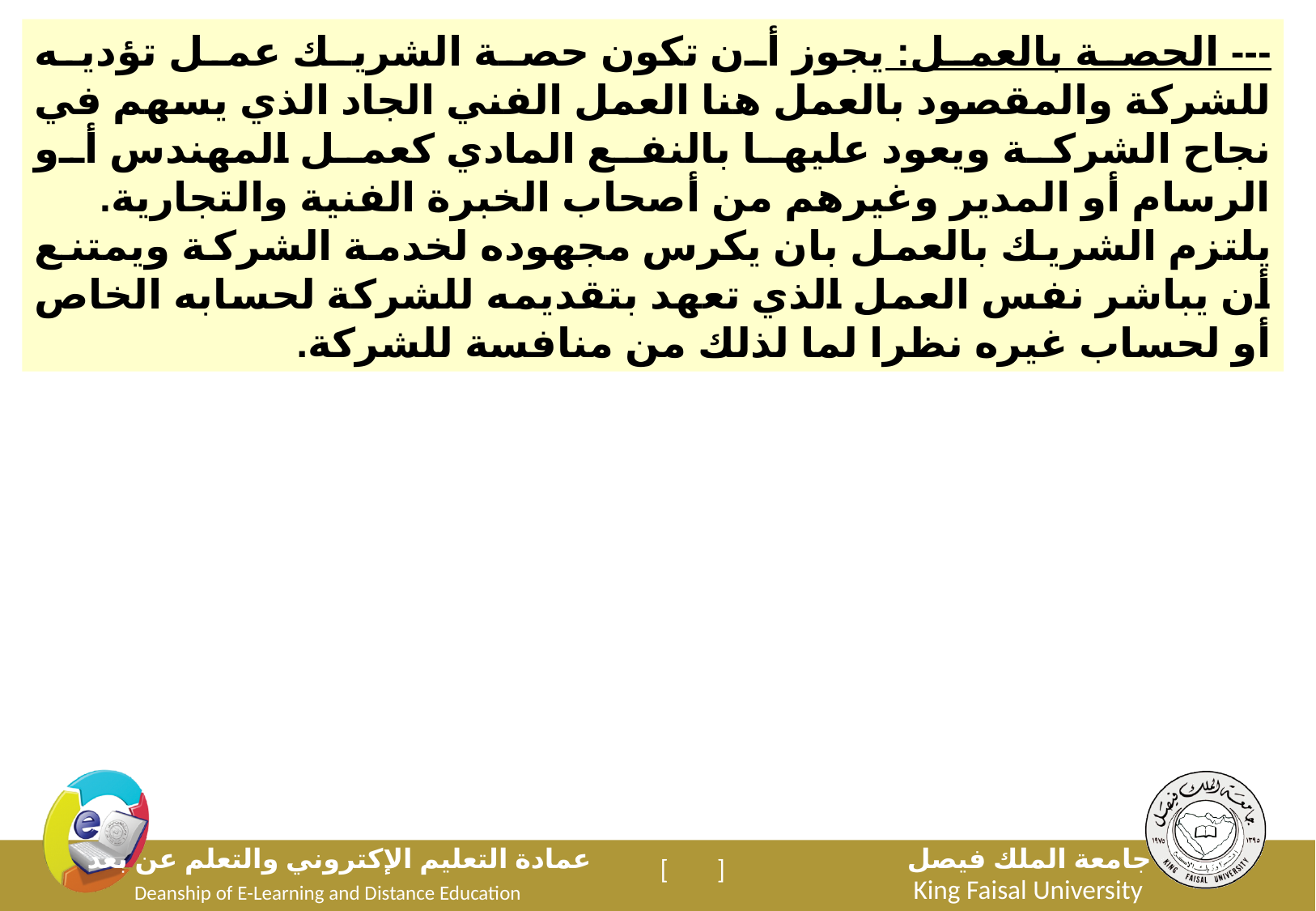

--- الحصة بالعمل: يجوز أن تكون حصة الشريك عمل تؤديه للشركة والمقصود بالعمل هنا العمل الفني الجاد الذي يسهم في نجاح الشركة ويعود عليها بالنفع المادي كعمل المهندس أو الرسام أو المدير وغيرهم من أصحاب الخبرة الفنية والتجارية.
يلتزم الشريك بالعمل بان يكرس مجهوده لخدمة الشركة ويمتنع أن يباشر نفس العمل الذي تعهد بتقديمه للشركة لحسابه الخاص أو لحساب غيره نظرا لما لذلك من منافسة للشركة.